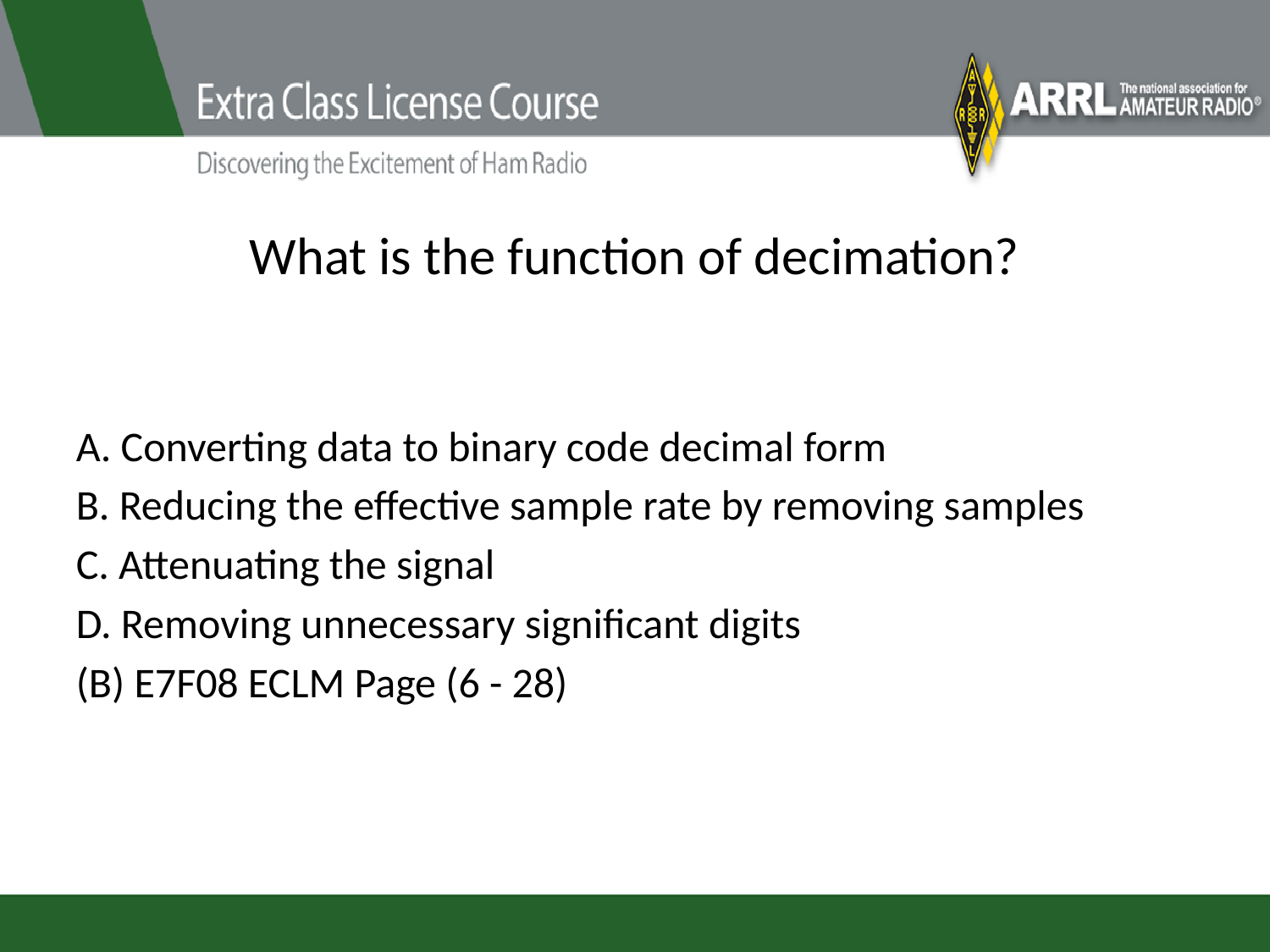

# What is the function of decimation?
A. Converting data to binary code decimal form
B. Reducing the effective sample rate by removing samples
C. Attenuating the signal
D. Removing unnecessary significant digits
(B) E7F08 ECLM Page (6 - 28)